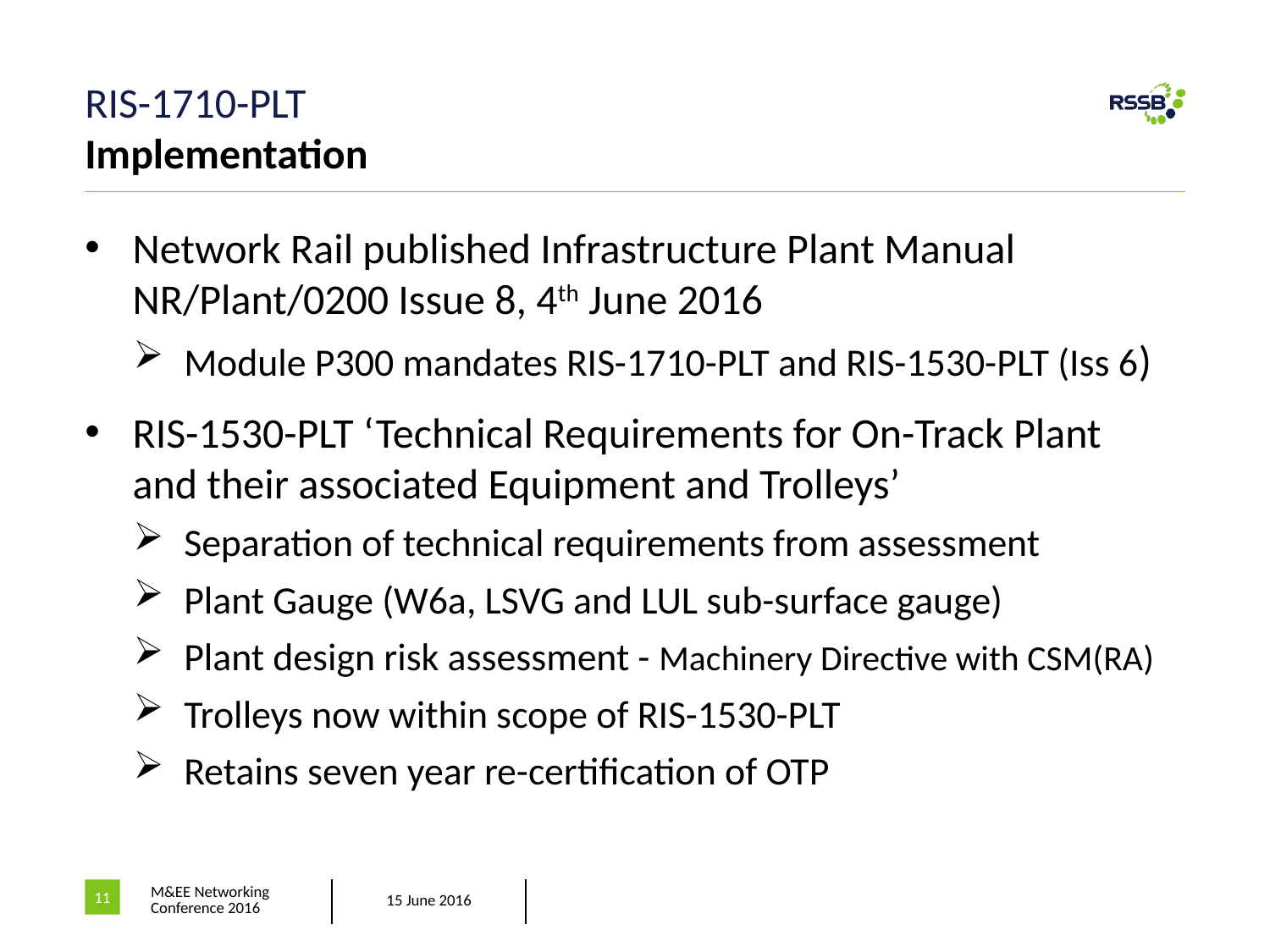

# RIS-1710-PLT Implementation
Network Rail published Infrastructure Plant Manual NR/Plant/0200 Issue 8, 4th June 2016
Module P300 mandates RIS-1710-PLT and RIS-1530-PLT (Iss 6)
RIS-1530-PLT ‘Technical Requirements for On-Track Plant
and their associated Equipment and Trolleys’
Separation of technical requirements from assessment
Plant Gauge (W6a, LSVG and LUL sub-surface gauge)
Plant design risk assessment - Machinery Directive with CSM(RA)
Trolleys now within scope of RIS-1530-PLT
Retains seven year re-certification of OTP

11